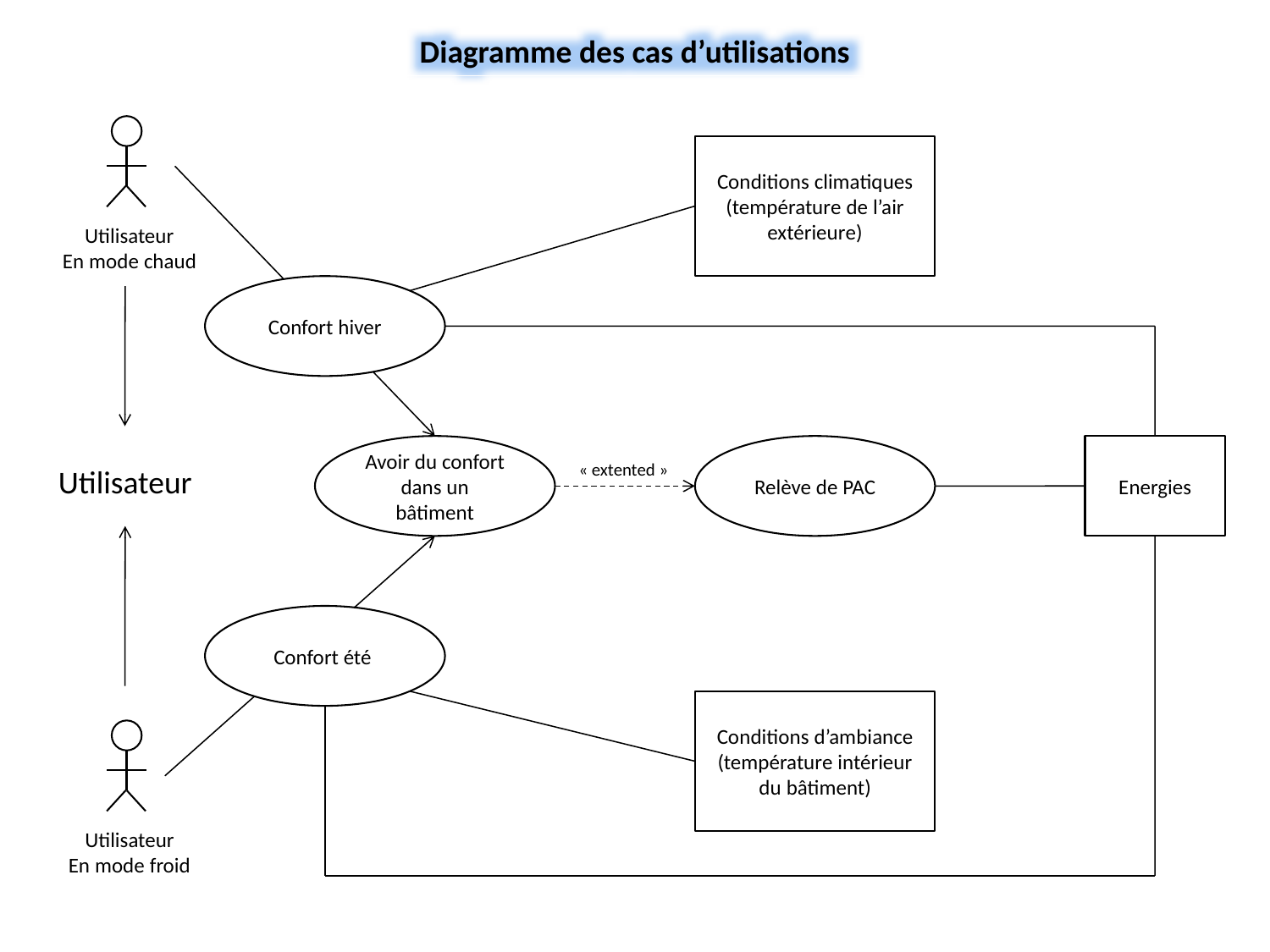

Diagramme des cas d’utilisations

Conditions climatiques
(température de l’air extérieure)
Utilisateur
En mode chaud
Confort hiver
Avoir du confort dans un bâtiment
Relève de PAC
Energies
« extented »
Utilisateur
Confort été
Conditions d’ambiance
(température intérieur du bâtiment)

Utilisateur
En mode froid